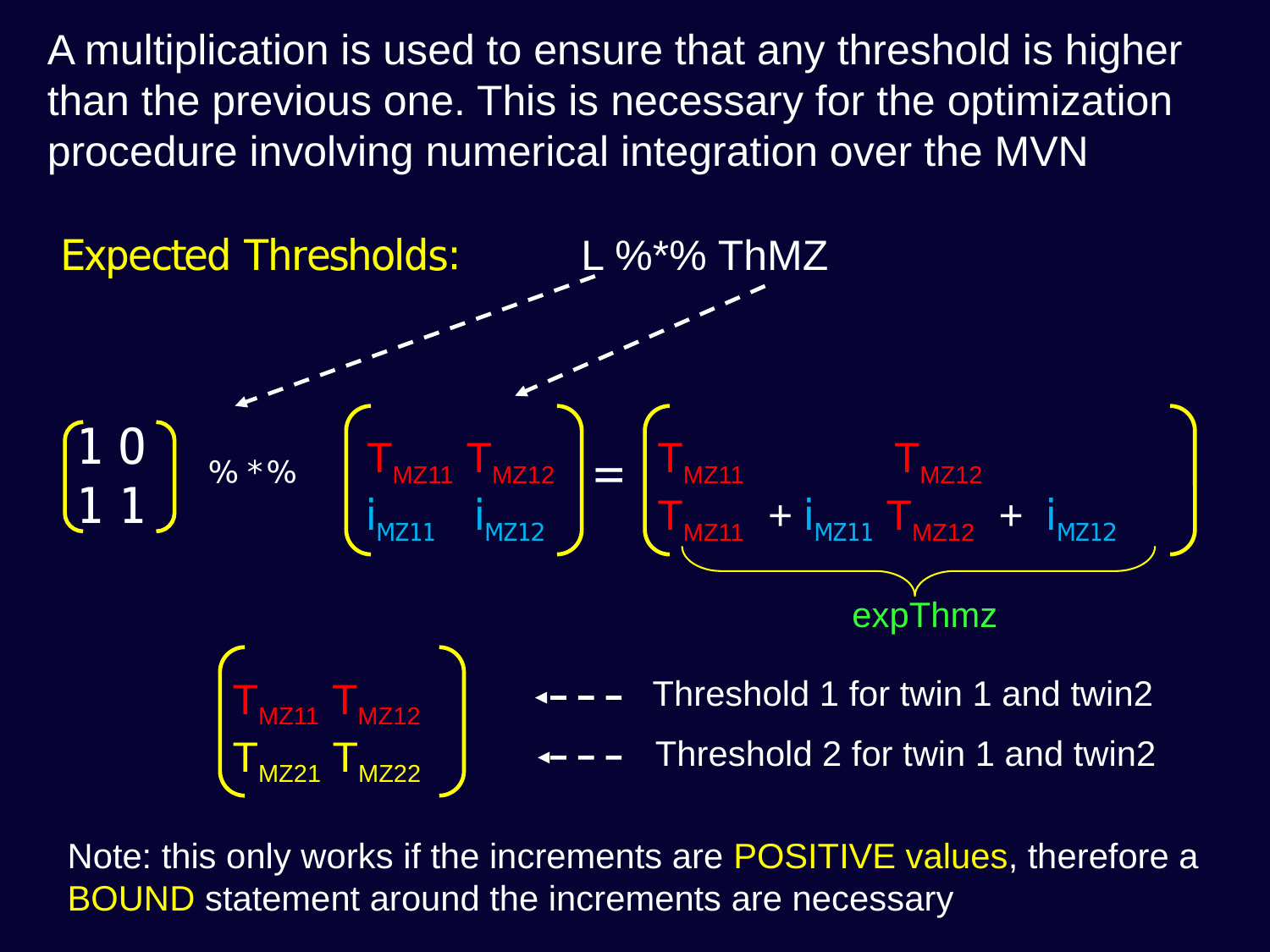

A multiplication is used to ensure that any threshold is higher than the previous one. This is necessary for the optimization
procedure involving numerical integration over the MVN
Expected Thresholds: 	 L %*% ThMZ

TMZ11 TMZ12
iMZ11   iMZ12

TMZ11            TMZ12
TMZ11  + iMZ11 TMZ12  +  iMZ12
expThmz
1 0
1 1

=
%*%

    Threshold 1 for twin 1 and twin2
TMZ11 TMZ12
TMZ21 TMZ22

    Threshold 2 for twin 1 and twin2

Note: this only works if the increments are POSITIVE values, therefore a BOUND statement around the increments are necessary